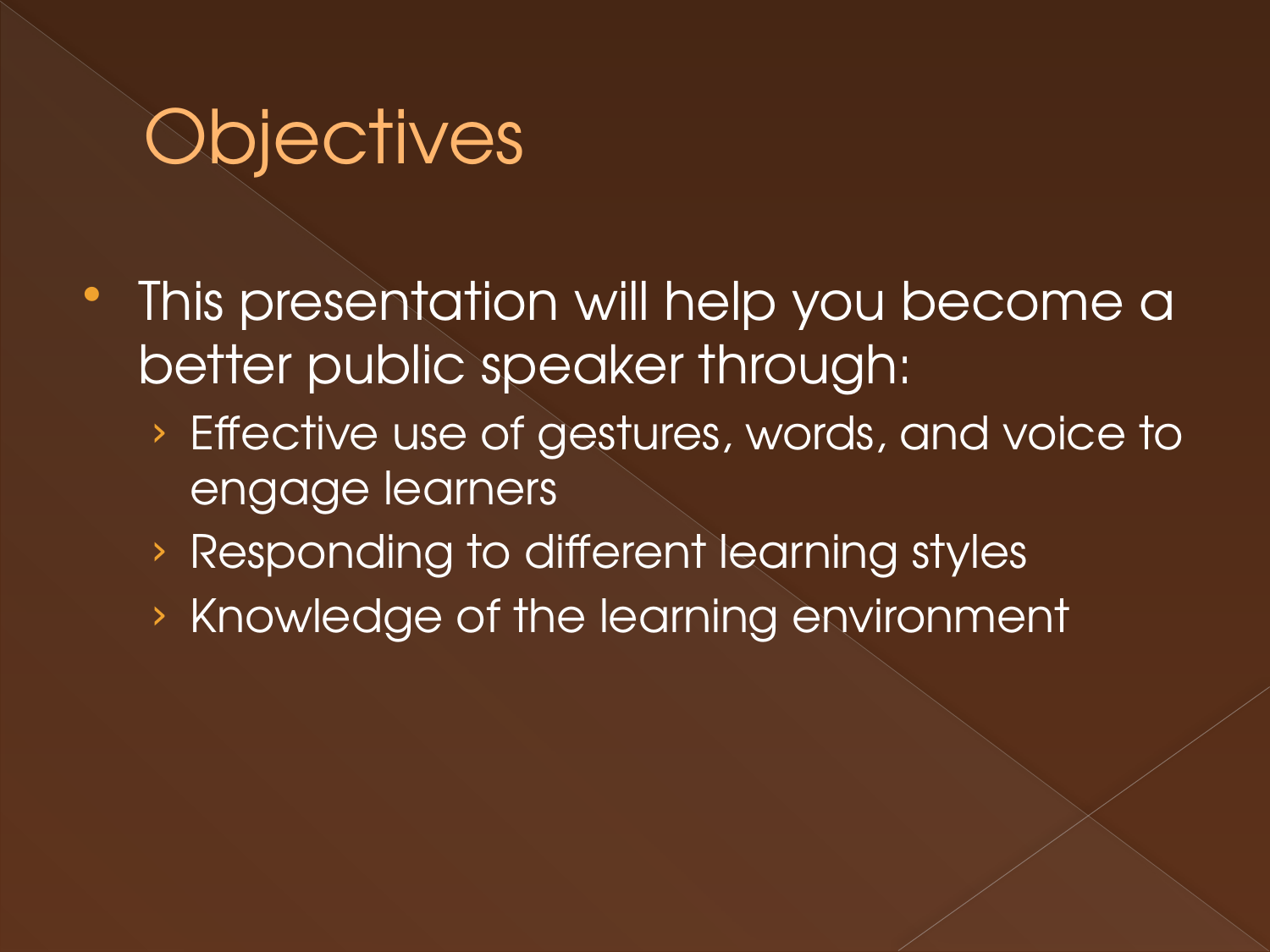

# Objectives
This presentation will help you become a better public speaker through:
Effective use of gestures, words, and voice to engage learners
Responding to different learning styles
Knowledge of the learning environment